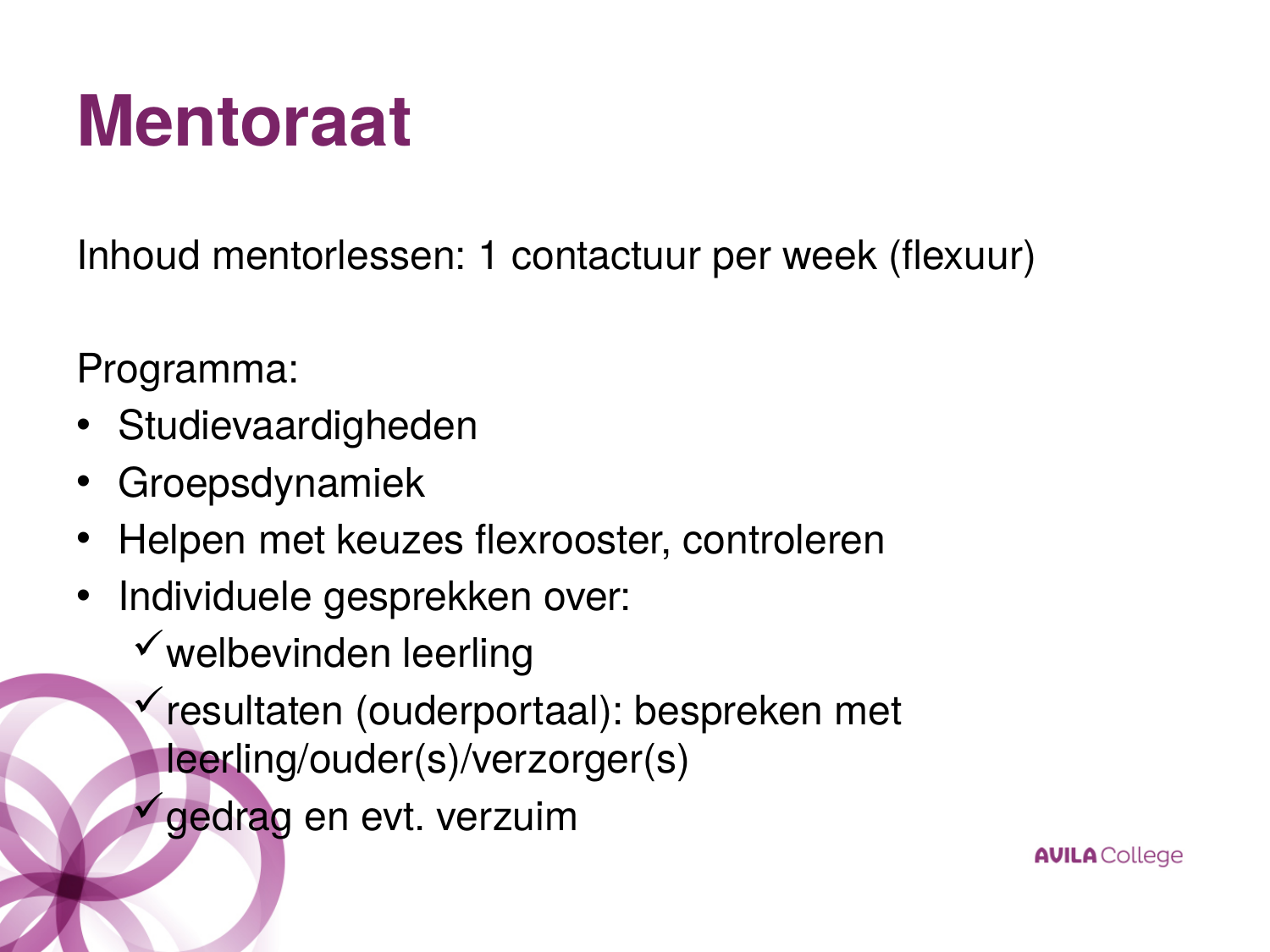

# Mentoraat
Inhoud mentorlessen: 1 contactuur per week (flexuur)

Programma:
Studievaardigheden
Groepsdynamiek
Helpen met keuzes flexrooster, controleren
Individuele gesprekken over:
welbevinden leerling
resultaten (ouderportaal): bespreken met leerling/ouder(s)/verzorger(s)
gedrag en evt. verzuim